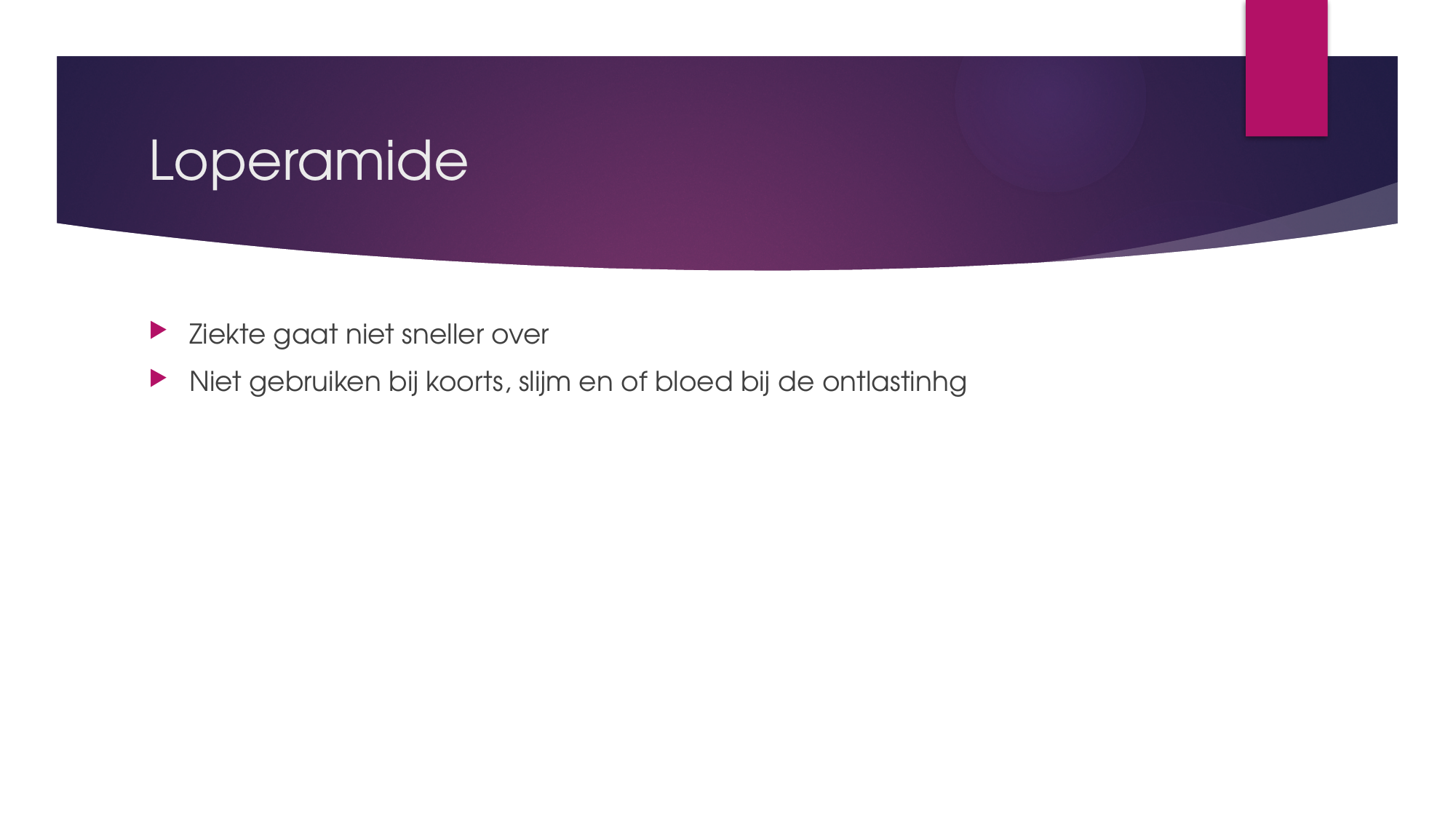

# Loperamide
Ziekte gaat niet sneller over
Niet gebruiken bij koorts, slijm en of bloed bij de ontlastinhg